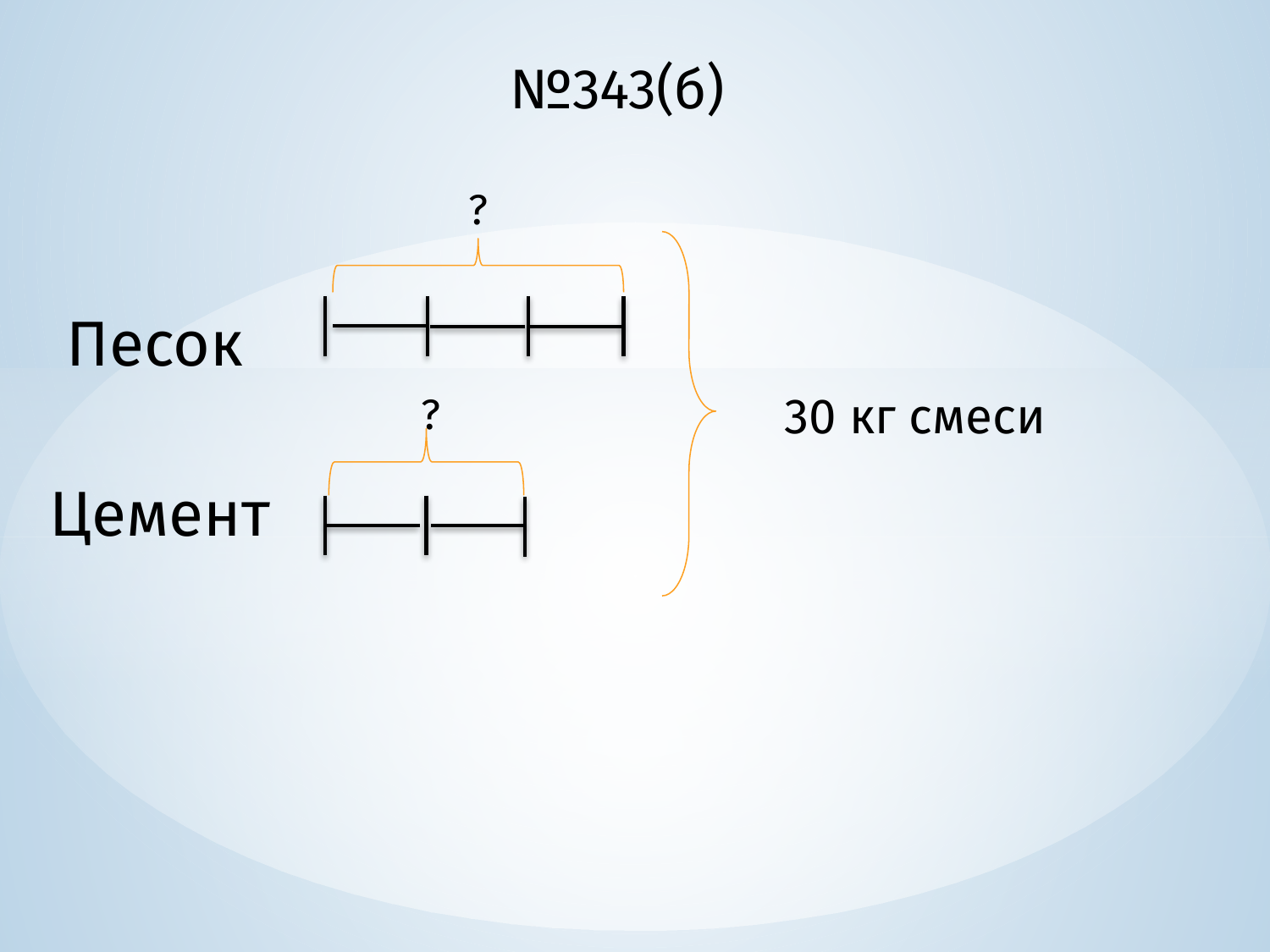

№343(б)

?

Песок

30 кг смеси
?
Цемент